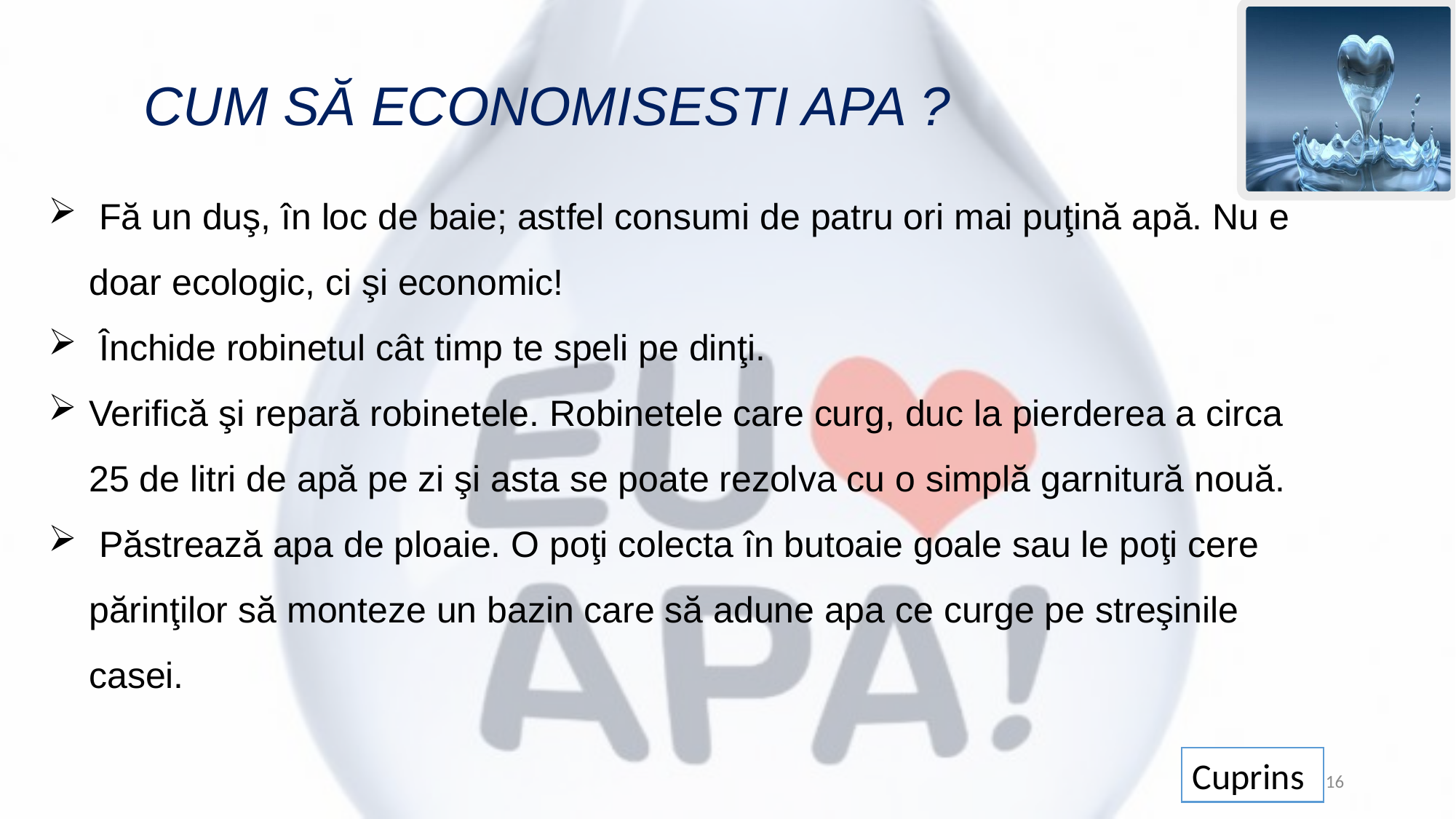

CUM SĂ ECONOMISESTI APA ?
 Fă un duş, în loc de baie; astfel consumi de patru ori mai puţină apă. Nu e doar ecologic, ci şi economic!
 Închide robinetul cât timp te speli pe dinţi.
Verifică şi repară robinetele. Robinetele care curg, duc la pierderea a circa 25 de litri de apă pe zi şi asta se poate rezolva cu o simplă garnitură nouă.
 Păstrează apa de ploaie. O poţi colecta în butoaie goale sau le poţi cere părinţilor să monteze un bazin care să adune apa ce curge pe streşinile casei.

Cuprins
16